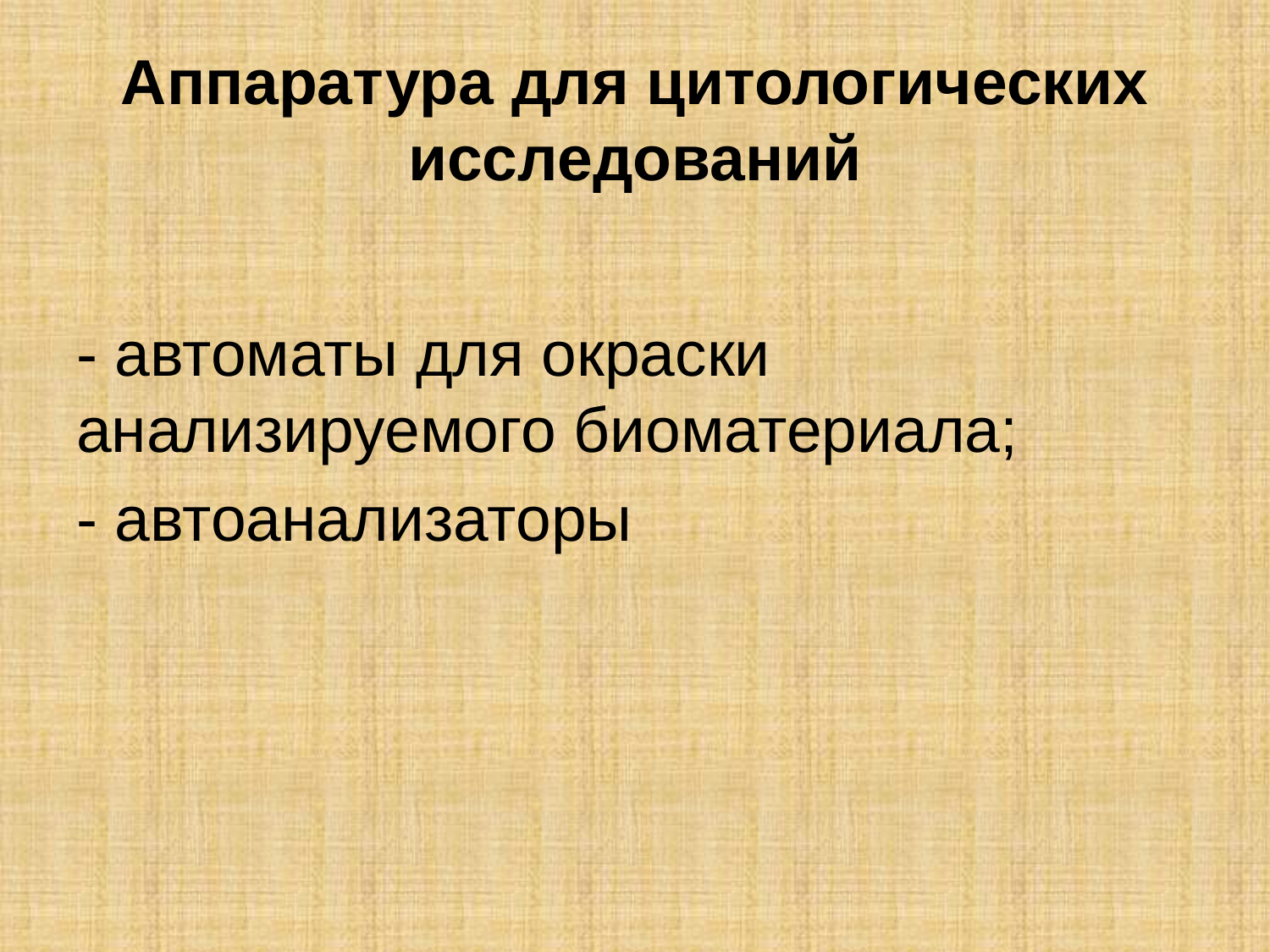

# Аппаратура для цитологических исследований
- автоматы для окраски анализируемого биоматериала;
- автоанализаторы